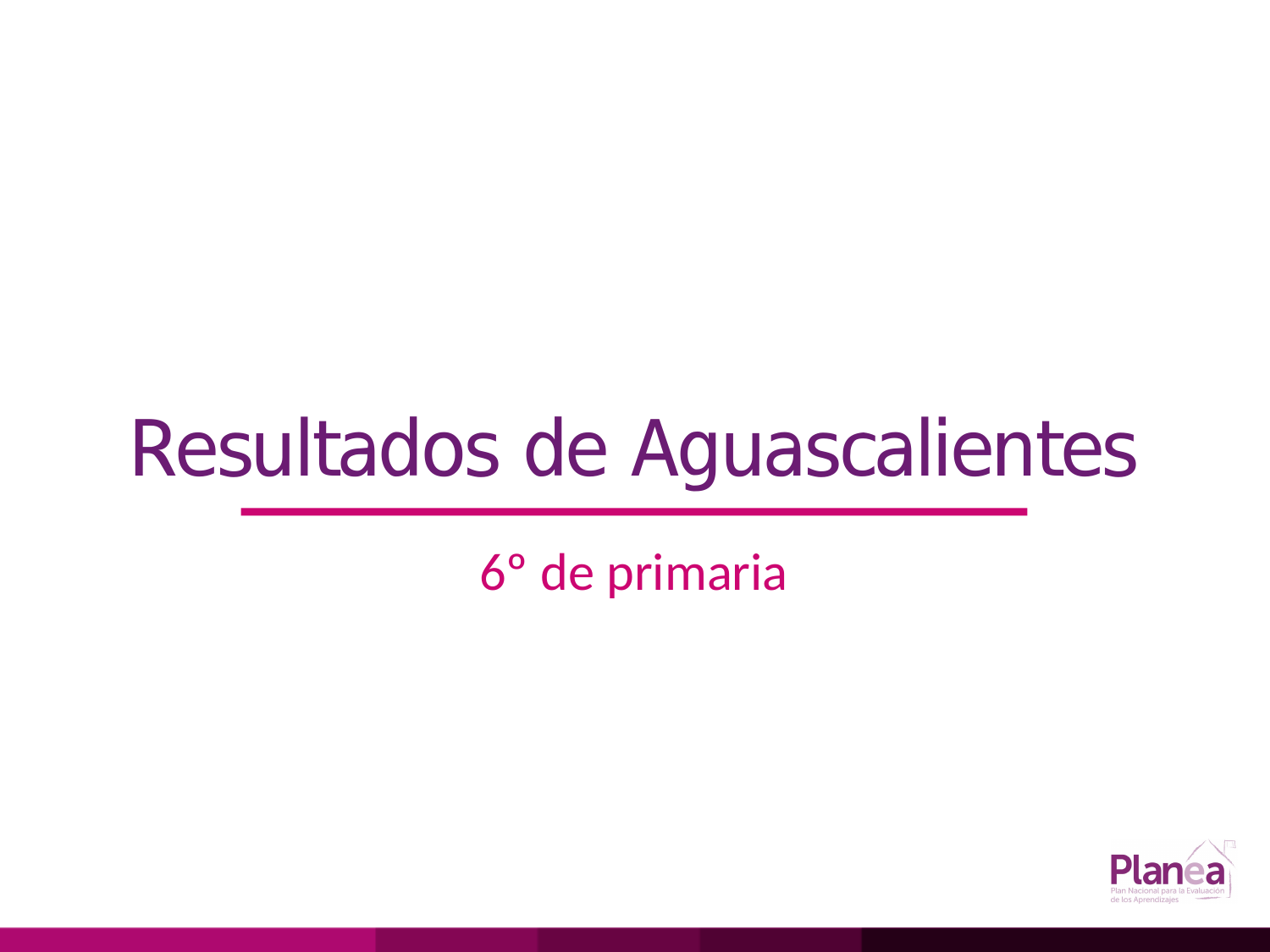

# Resultados de Aguascalientes

6º de primaria